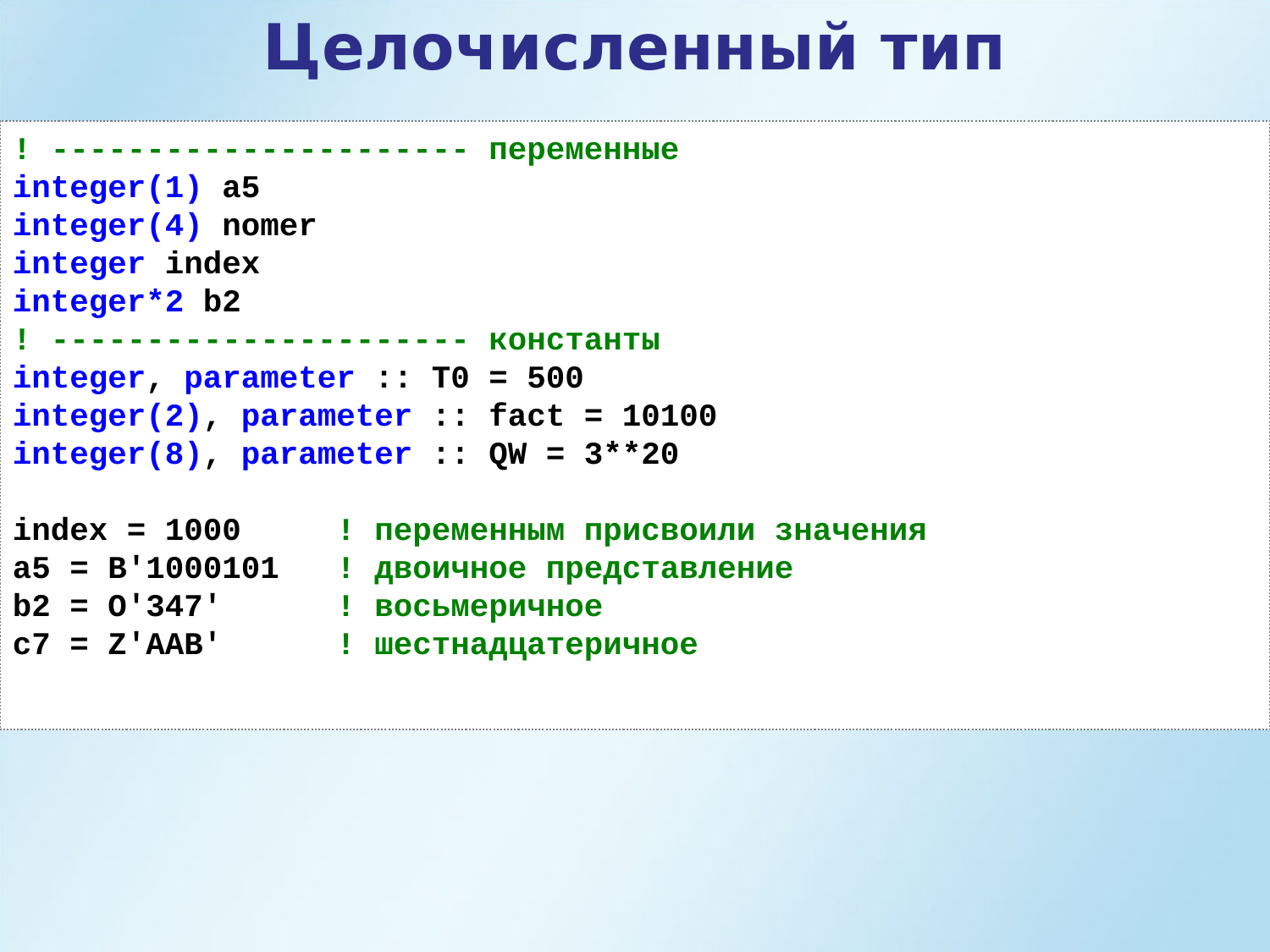

Целочисленный тип
! ---------------------- переменные
integer(1) a5
integer(4) nomer
integer index
integer*2 b2
! ---------------------- константы
integer, parameter :: T0 = 500
integer(2), parameter :: fact = 10100
integer(8), parameter :: QW = 3**20

index = 1000     ! переменным присвоили значения
a5 = B'1000101   ! двоичное представление
b2 = O'347'      ! восьмеричное
c7 = Z'AAB'      ! шестнадцатеричное